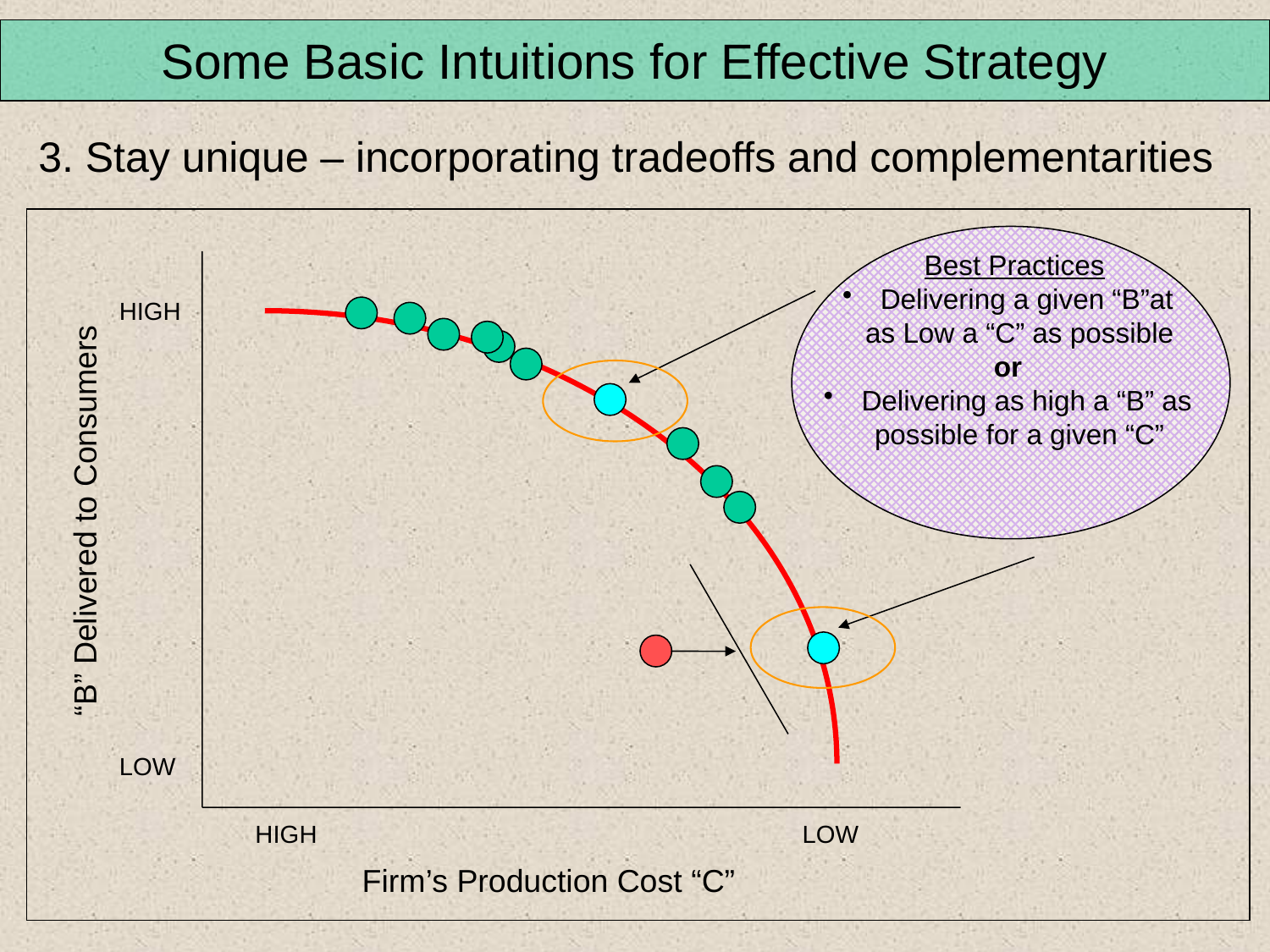

Some Basic Intuitions for Effective Strategy
3. Stay unique – incorporating tradeoffs and complementarities

   Best Practices
 Delivering a given “B”at
   as Low a “C” as possible
or
 Delivering as high a “B” as
   possible for a given “C”

HIGH

“B” Delivered to Consumers

LOW

HIGH
LOW
Firm’s Production Cost “C”